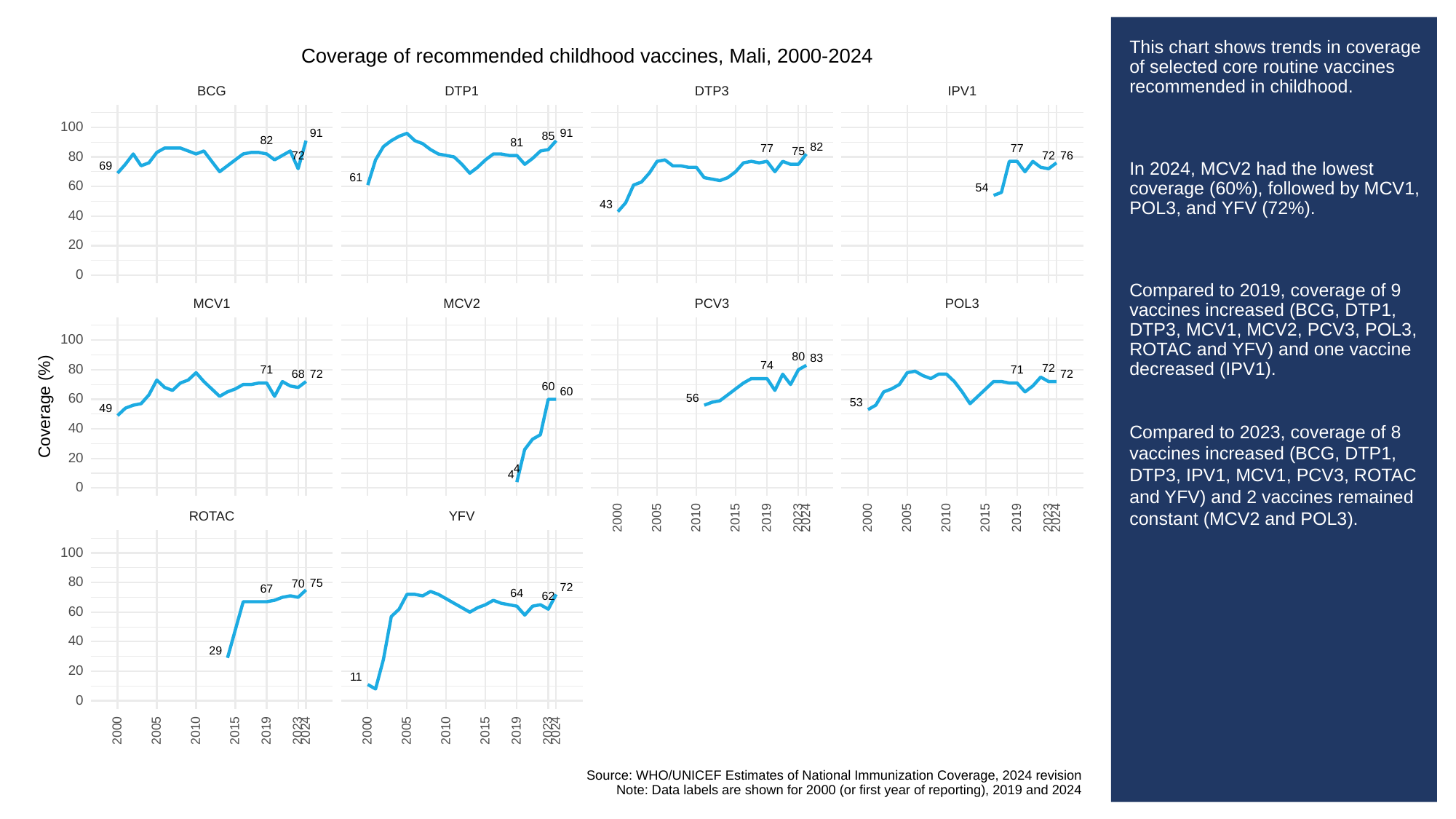

# This chart shows trends in coverage of selected core routine vaccines recommended in childhood.

In 2024, MCV2 had the lowest coverage (60%), followed by MCV1, POL3, and YFV (72%).

Compared to 2019, coverage of 9 vaccines increased (BCG, DTP1, DTP3, MCV1, MCV2, PCV3, POL3, ROTAC and YFV) and one vaccine decreased (IPV1).

Compared to 2023, coverage of 8 vaccines increased (BCG, DTP1, DTP3, IPV1, MCV1, PCV3, ROTAC and YFV) and 2 vaccines remained constant (MCV2 and POL3).

Coverage of recommended childhood vaccines, Mali, 2000-2024
BCG
DTP3
DTP1
IPV1

100

91
91
85

82
81

82
77
77
75
76
80
72
72

69

61
60
54

43

40

20

0

POL3
PCV3
MCV1
MCV2

100

80
83

74
80
72

71
71

68
72
72

60

60
56
60
53
Coverage (%)

49

40

20

4
4

0

ROTAC
YFV
2023
2023
2000
2005
2010
2015
2019
2024
2000
2005
2010
2015
2019
2024

100

80
75
70

72
67
64

62

60

40

29

20

11

0

2023
2023
2000
2005
2010
2015
2019
2024
2000
2005
2010
2015
2019
2024
Source: WHO/UNICEF Estimates of National Immunization Coverage, 2024 revision
Note: Data labels are shown for 2000 (or first year of reporting), 2019 and 2024